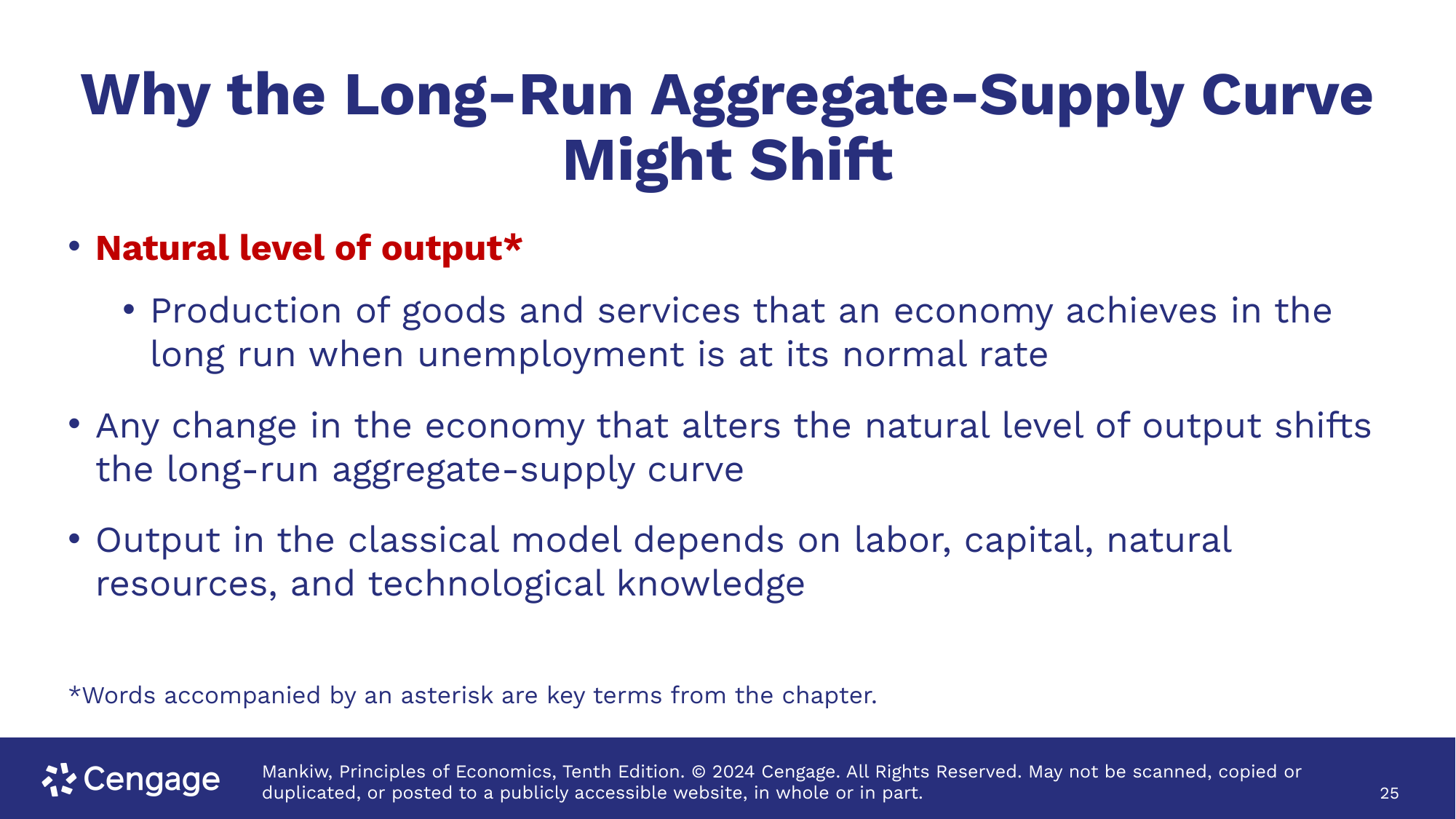

# Why the Long-Run Aggregate-Supply Curve Might Shift
Natural level of output*
Production of goods and services that an economy achieves in the long run when unemployment is at its normal rate
Any change in the economy that alters the natural level of output shifts the long-run aggregate-supply curve
Output in the classical model depends on labor, capital, natural resources, and technological knowledge
*Words accompanied by an asterisk are key terms from the chapter.